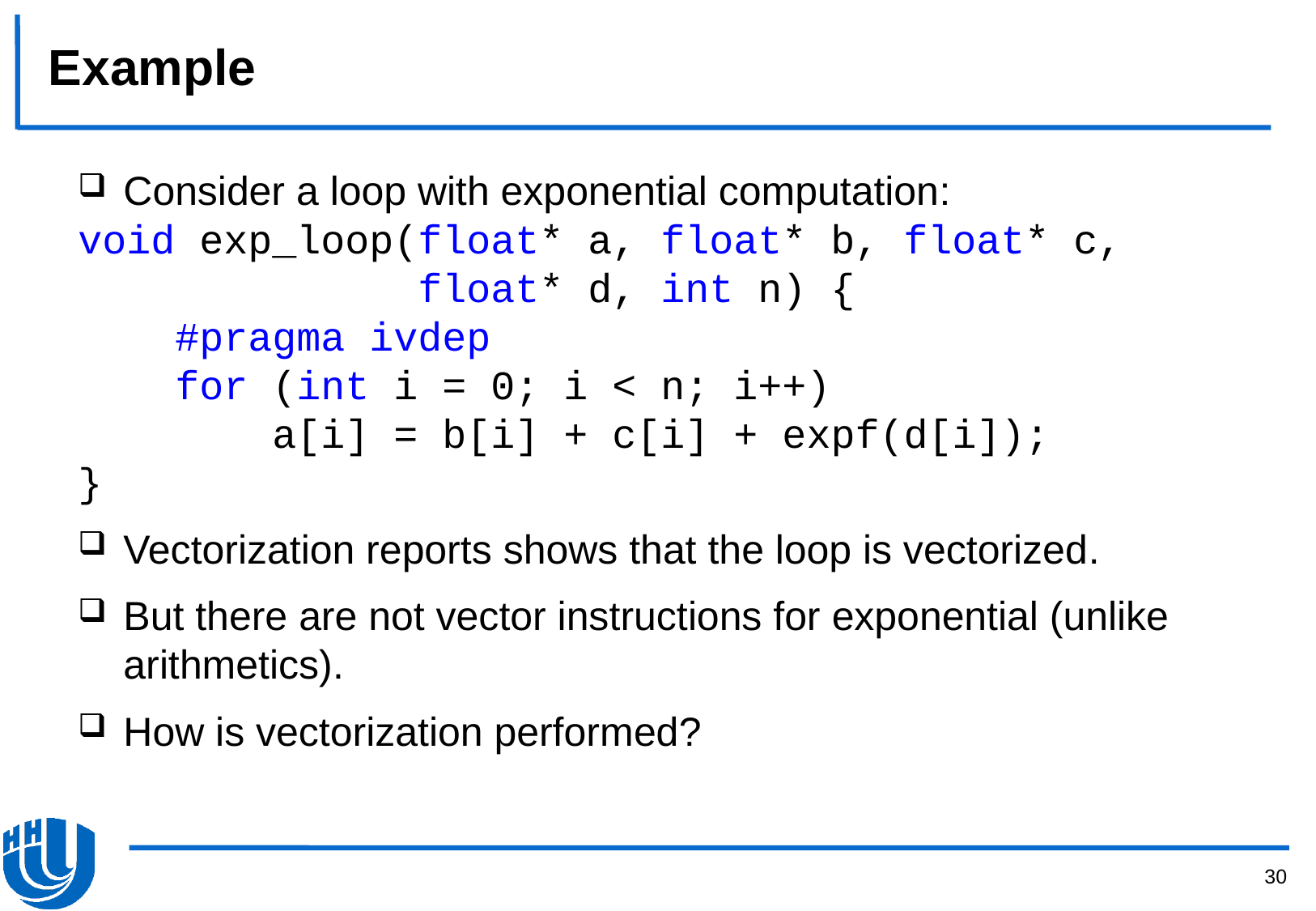

# Example
Consider a loop with exponential computation:
void exp_loop(float* a, float* b, float* c,
              float* d, int n) {
    #pragma ivdep
    for (int i = 0; i < n; i++)
        a[i] = b[i] + c[i] + expf(d[i]);
}
Vectorization reports shows that the loop is vectorized.
But there are not vector instructions for exponential (unlike arithmetics).
How is vectorization performed?